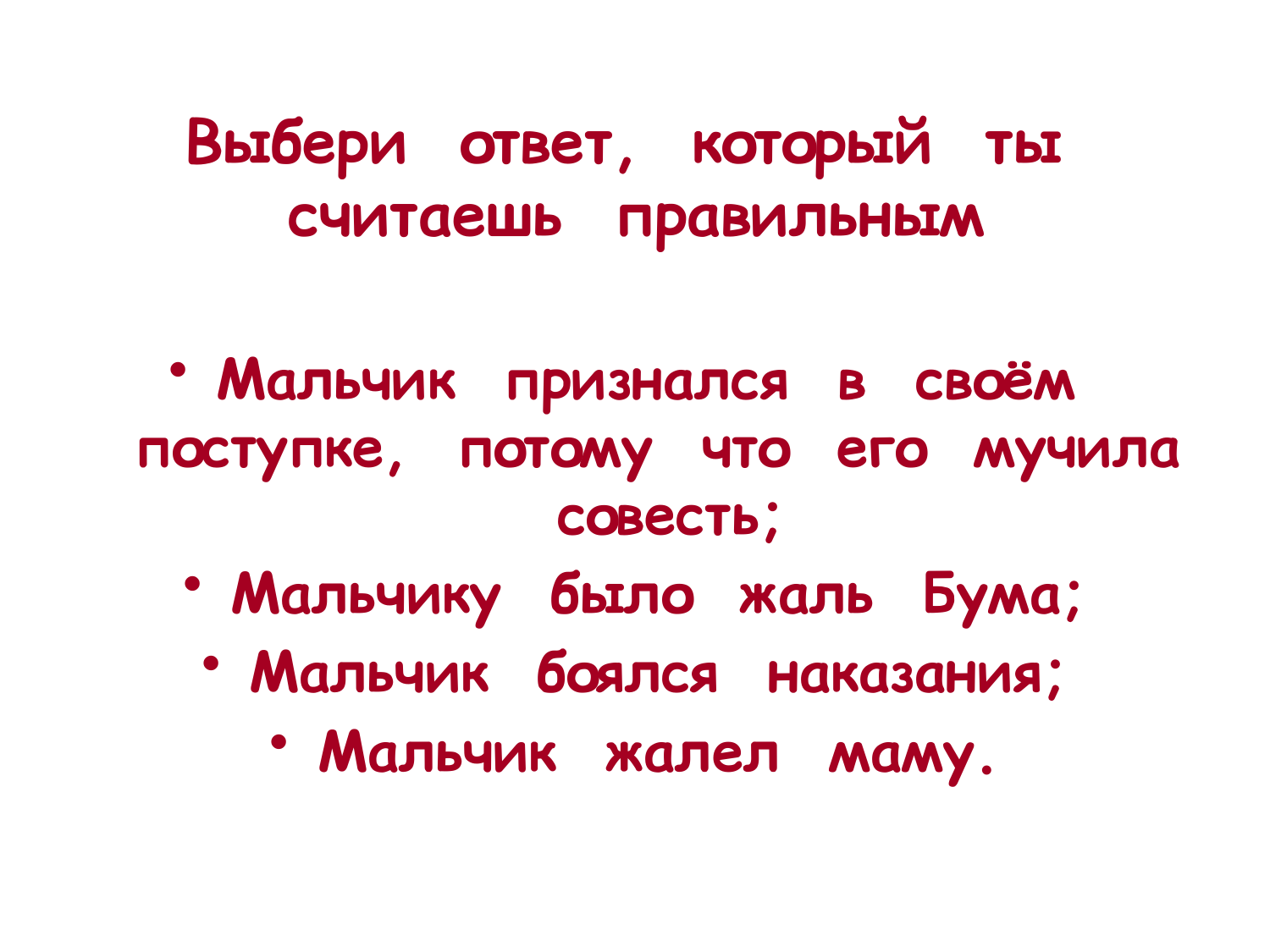

Выбери  ответ,  который  ты  считаешь  правильным
Мальчик  признался  в  своём  поступке,  потому  что  его  мучила  совесть;
Мальчику  было  жаль  Бума;
Мальчик  боялся  наказания;
Мальчик  жалел  маму.